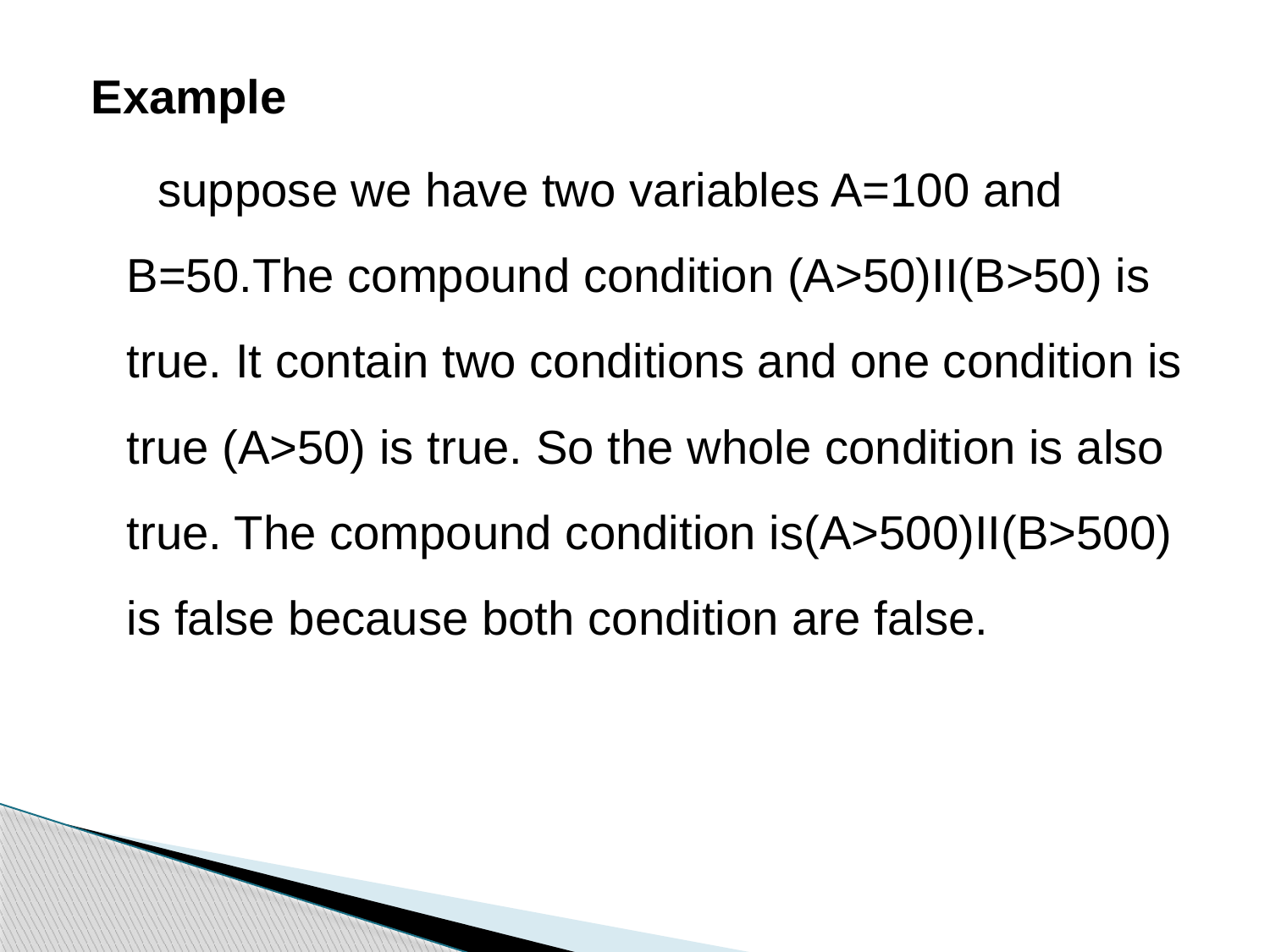

Example
     suppose we have two variables A=100 and B=50.The compound condition (A>50)II(B>50) is true. It contain two conditions and one condition is true (A>50) is true. So the whole condition is also true. The compound condition is(A>500)II(B>500) is false because both condition are false.